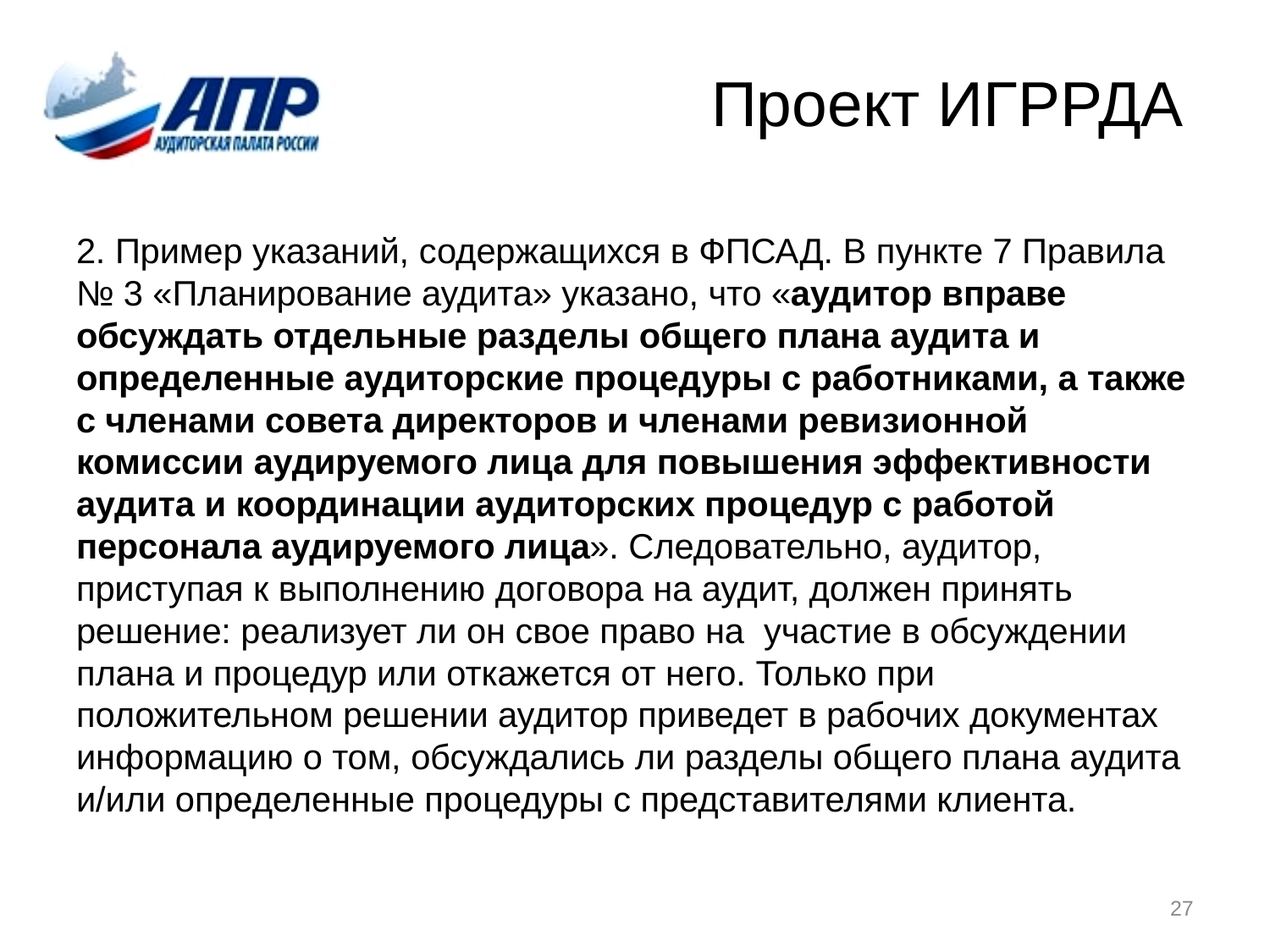

# Проект ИГРРДА
2. Пример указаний, содержащихся в ФПСАД. В пункте 7 Правила № 3 «Планирование аудита» указано, что «аудитор вправе обсуждать отдельные разделы общего плана аудита и определенные аудиторские процедуры с работниками, а также с членами совета директоров и членами ревизионной комиссии аудируемого лица для повышения эффективности аудита и координации аудиторских процедур с работой персонала аудируемого лица». Следовательно, аудитор, приступая к выполнению договора на аудит, должен принять решение: реализует ли он свое право на  участие в обсуждении плана и процедур или откажется от него. Только при положительном решении аудитор приведет в рабочих документах информацию о том, обсуждались ли разделы общего плана аудита и/или определенные процедуры с представителями клиента.

27